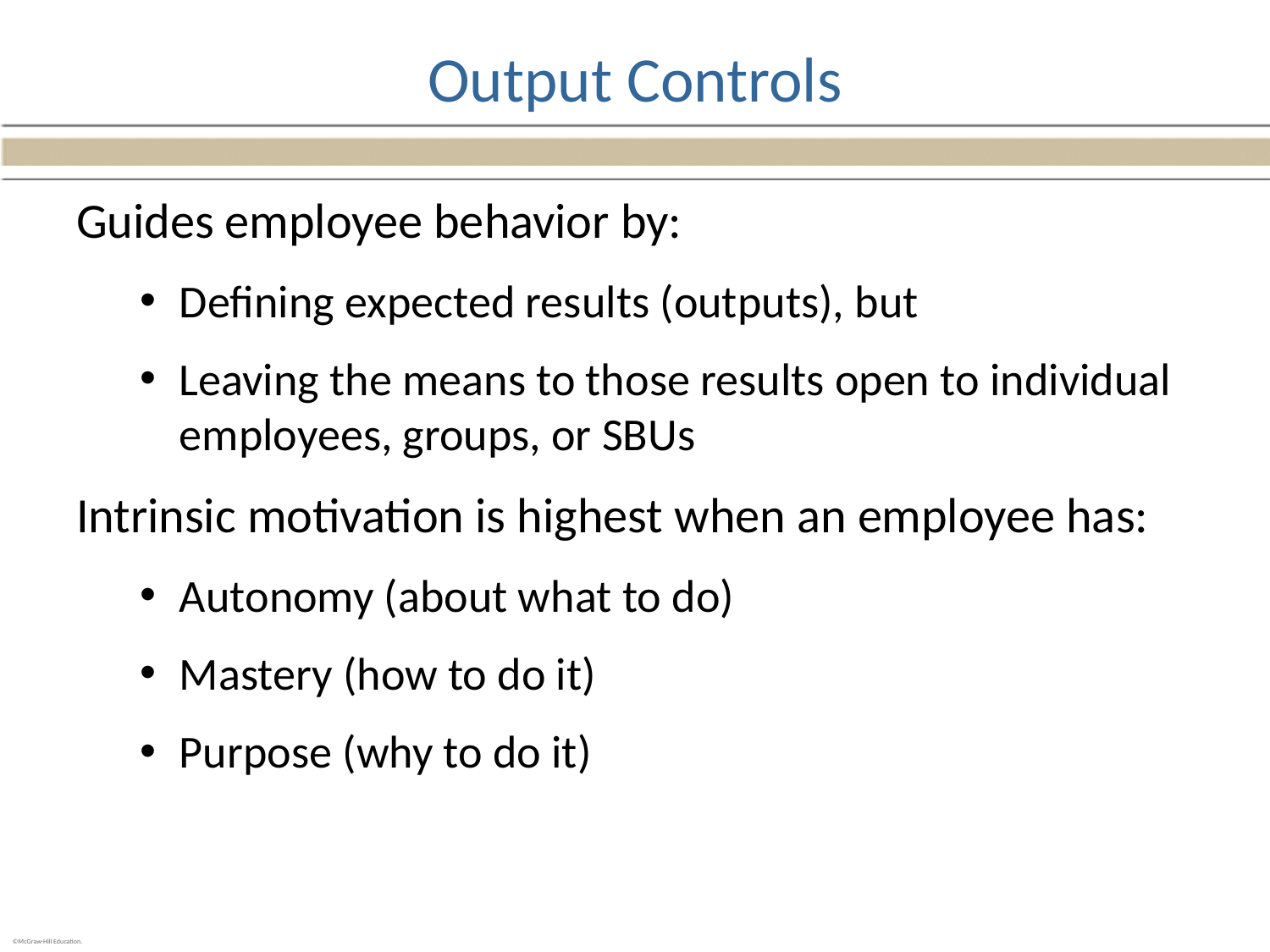

# Output Controls
Guides employee behavior by:
Defining expected results (outputs), but
Leaving the means to those results open to individual employees, groups, or SBUs
Intrinsic motivation is highest when an employee has:
Autonomy (about what to do)
Mastery (how to do it)
Purpose (why to do it)